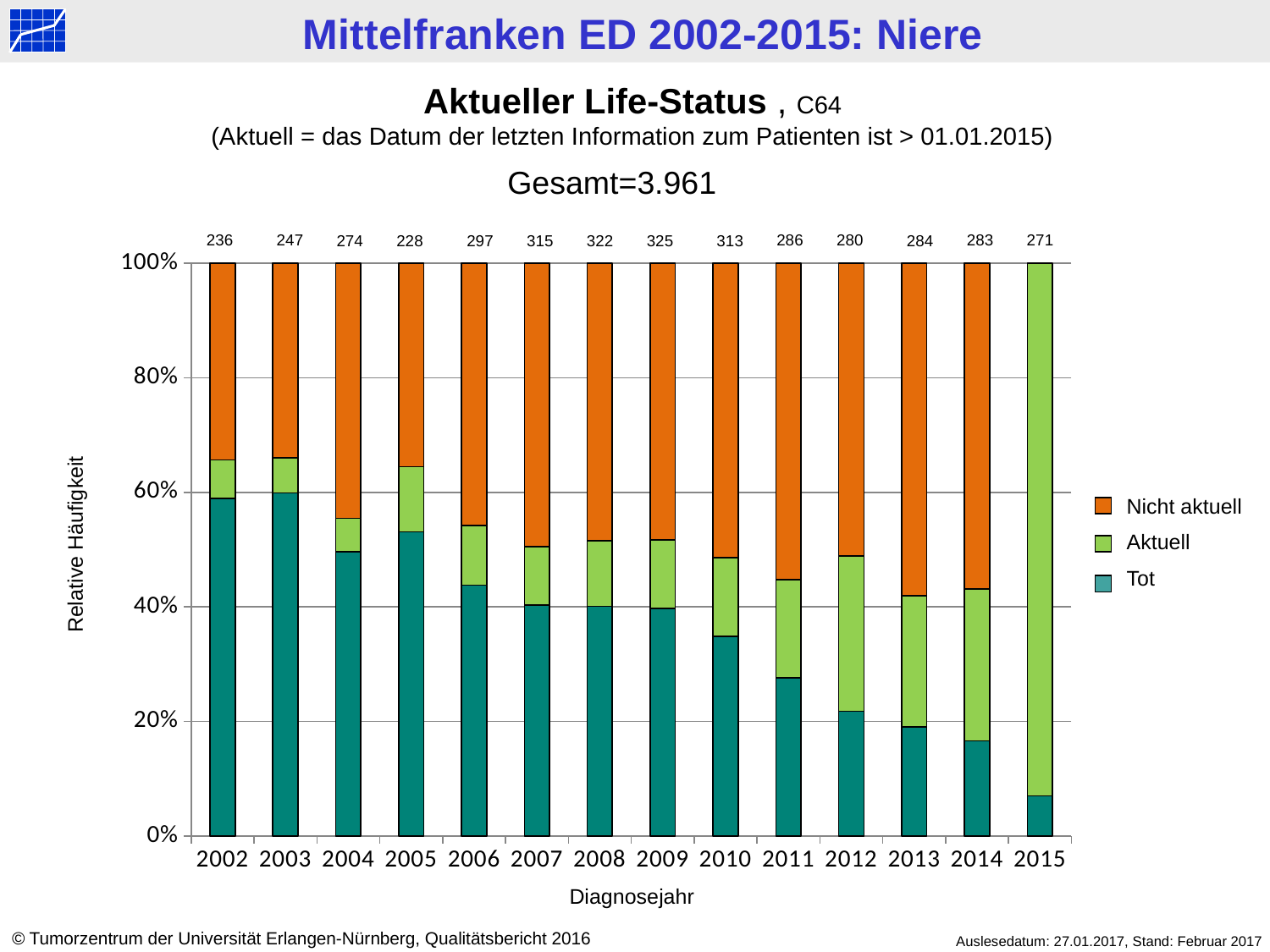

Aktueller Life-Status , C64
(Aktuell = das Datum der letzten Information zum Patienten ist > 01.01.2015)
Gesamt=3.961
286
280
236
247
283
271
274
228
297
315
325
322
313
284

### Chart

| Category | tot | > 2015 | < 2015 |
|---|---|---|---|
| 2002 | 139.0 | 16.0 | 81.0 |
| 2003 | 148.0 | 15.0 | 84.0 |
| 2004 | 136.0 | 16.0 | 122.0 |
| 2005 | 121.0 | 26.0 | 81.0 |
| 2006 | 130.0 | 31.0 | 136.0 |
| 2007 | 127.0 | 32.0 | 156.0 |
| 2008 | 129.0 | 37.0 | 156.0 |
| 2009 | 129.0 | 39.0 | 157.0 |
| 2010 | 109.0 | 43.0 | 161.0 |
| 2011 | 79.0 | 49.0 | 158.0 |
| 2012 | 61.0 | 76.0 | 143.0 |
| 2013 | 54.0 | 65.0 | 165.0 |
| 2014 | 47.0 | 75.0 | 161.0 |
| 2015 | 19.0 | 252.0 | None |
Nicht aktuell
Aktuell
Tot

Relative Häufigkeit

Diagnosejahr